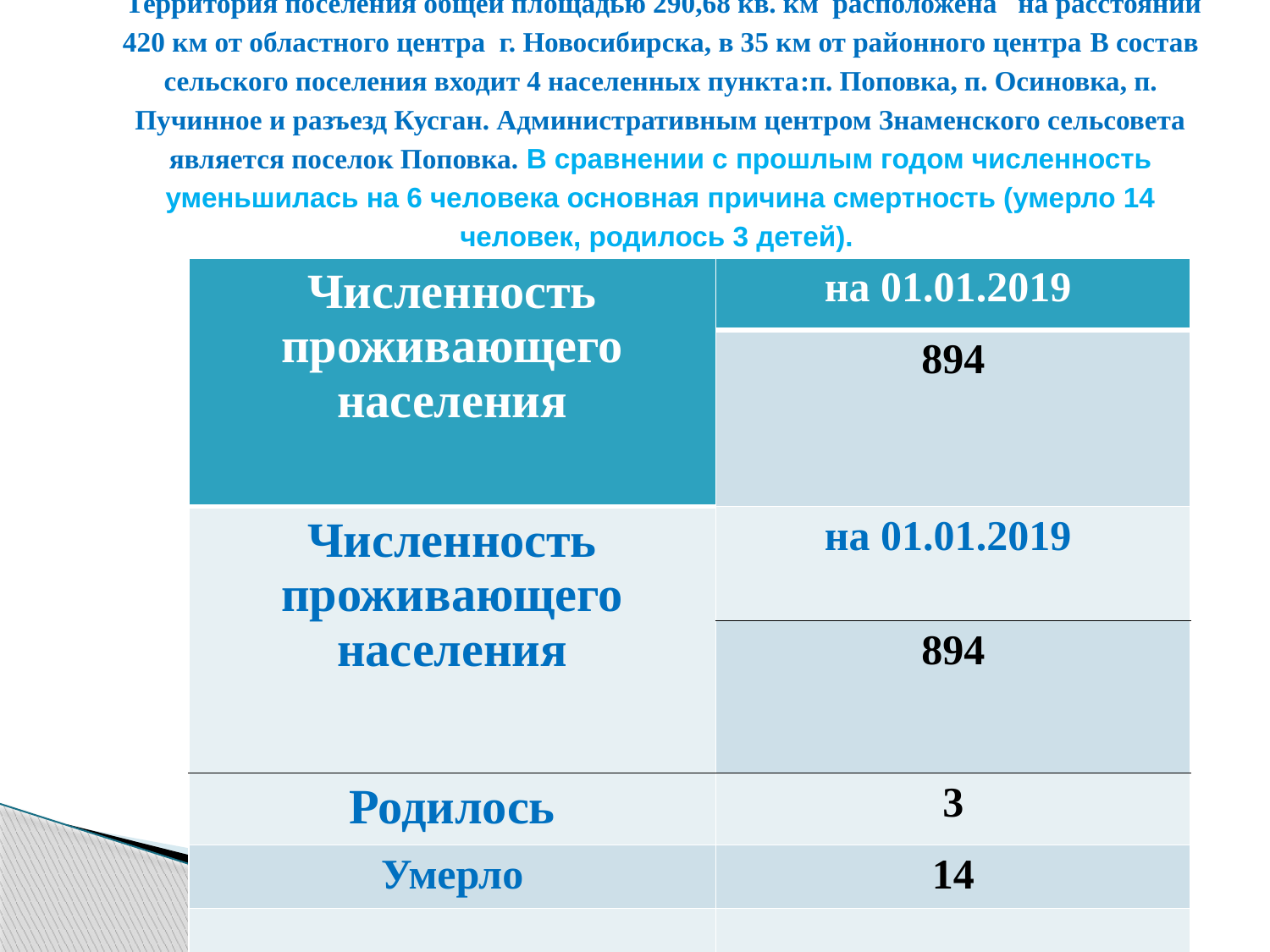

# Территория поселения общей площадью 290,68 кв. км  расположена   на расстоянии 420 км от областного центра  г. Новосибирска, в 35 км от районного центра В состав сельского поселения входит 4 населенных пункта:п. Поповка, п. Осиновка, п. Пучинное и разъезд Кусган. Административным центром Знаменского сельсовета является поселок Поповка. В сравнении с прошлым годом численность уменьшилась на 6 человека основная причина смертность (умерло 14 человек, родилось 3 детей).
| Численность проживающего населения | на 01.01.2019 |
| --- | --- |
|  | 894 |
| Численность проживающего населения | на 01.01.2019 |
|  | 894 |
| Родилось | 3 |
| Умерло | 14 |
|  |  |